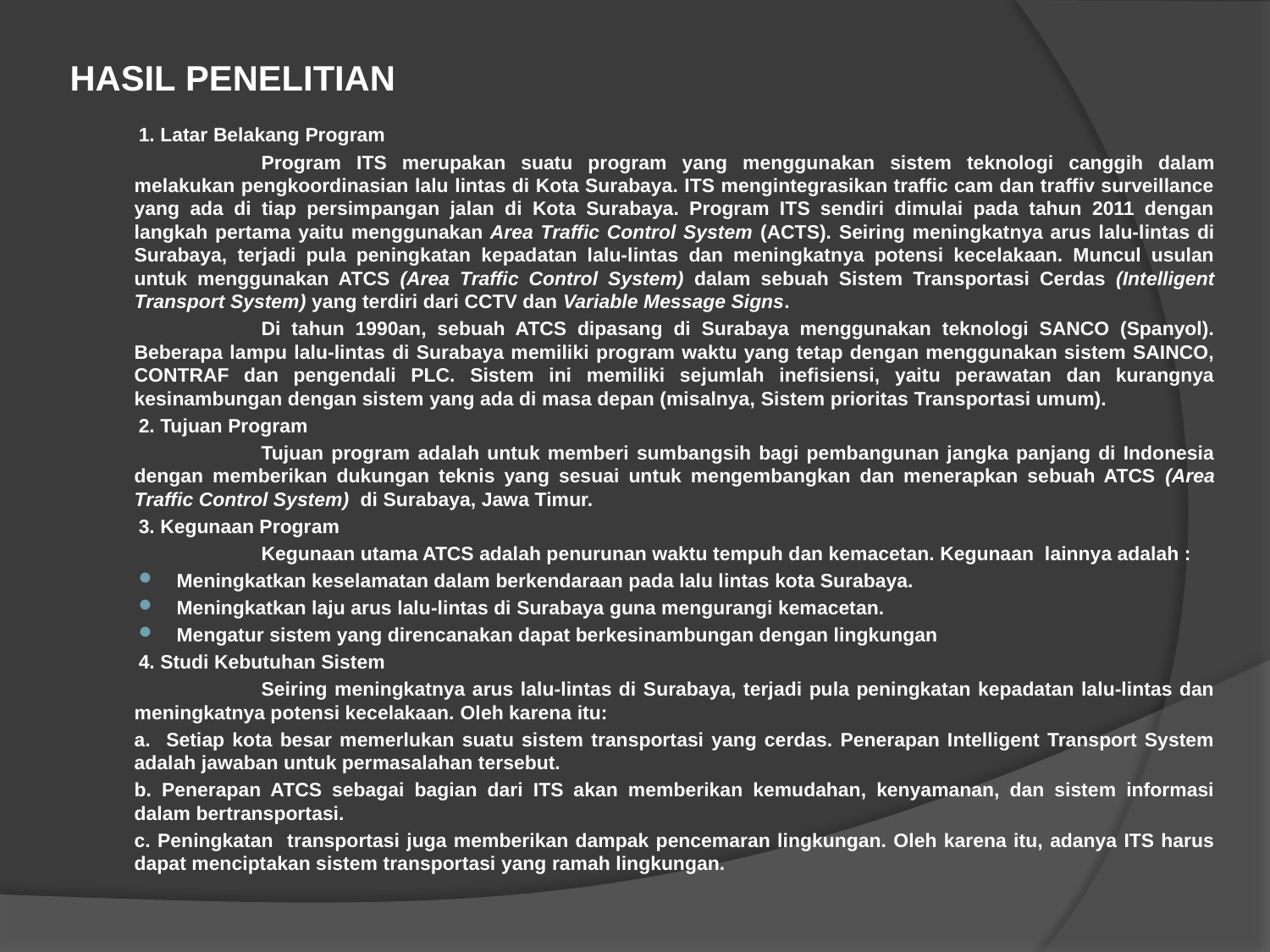

# HASIL PENELITIAN
1. Latar Belakang Program
		Program ITS merupakan suatu program yang menggunakan sistem teknologi canggih dalam melakukan pengkoordinasian lalu lintas di Kota Surabaya. ITS mengintegrasikan traffic cam dan traffiv surveillance yang ada di tiap persimpangan jalan di Kota Surabaya. Program ITS sendiri dimulai pada tahun 2011 dengan langkah pertama yaitu menggunakan Area Traffic Control System (ACTS). Seiring meningkatnya arus lalu-lintas di Surabaya, terjadi pula peningkatan kepadatan lalu-lintas dan meningkatnya potensi kecelakaan. Muncul usulan untuk menggunakan ATCS (Area Traffic Control System) dalam sebuah Sistem Transportasi Cerdas (Intelligent Transport System) yang terdiri dari CCTV dan Variable Message Signs.
		Di tahun 1990an, sebuah ATCS dipasang di Surabaya menggunakan teknologi SANCO (Spanyol). Beberapa lampu lalu-lintas di Surabaya memiliki program waktu yang tetap dengan menggunakan sistem SAINCO, CONTRAF dan pengendali PLC. Sistem ini memiliki sejumlah inefisiensi, yaitu perawatan dan kurangnya kesinambungan dengan sistem yang ada di masa depan (misalnya, Sistem prioritas Transportasi umum).
2. Tujuan Program
		Tujuan program adalah untuk memberi sumbangsih bagi pembangunan jangka panjang di Indonesia dengan memberikan dukungan teknis yang sesuai untuk mengembangkan dan menerapkan sebuah ATCS (Area Traffic Control System)  di Surabaya, Jawa Timur.
3. Kegunaan Program
		Kegunaan utama ATCS adalah penurunan waktu tempuh dan kemacetan. Kegunaan  lainnya adalah :
Meningkatkan keselamatan dalam berkendaraan pada lalu lintas kota Surabaya.
Meningkatkan laju arus lalu-lintas di Surabaya guna mengurangi kemacetan.
Mengatur sistem yang direncanakan dapat berkesinambungan dengan lingkungan
4. Studi Kebutuhan Sistem
		Seiring meningkatnya arus lalu-lintas di Surabaya, terjadi pula peningkatan kepadatan lalu-lintas dan meningkatnya potensi kecelakaan. Oleh karena itu:
	a.  Setiap kota besar memerlukan suatu sistem transportasi yang cerdas. Penerapan Intelligent Transport System adalah jawaban untuk permasalahan tersebut.
	b. Penerapan ATCS sebagai bagian dari ITS akan memberikan kemudahan, kenyamanan, dan sistem informasi dalam bertransportasi.
	c. Peningkatan  transportasi juga memberikan dampak pencemaran lingkungan. Oleh karena itu, adanya ITS harus dapat menciptakan sistem transportasi yang ramah lingkungan.